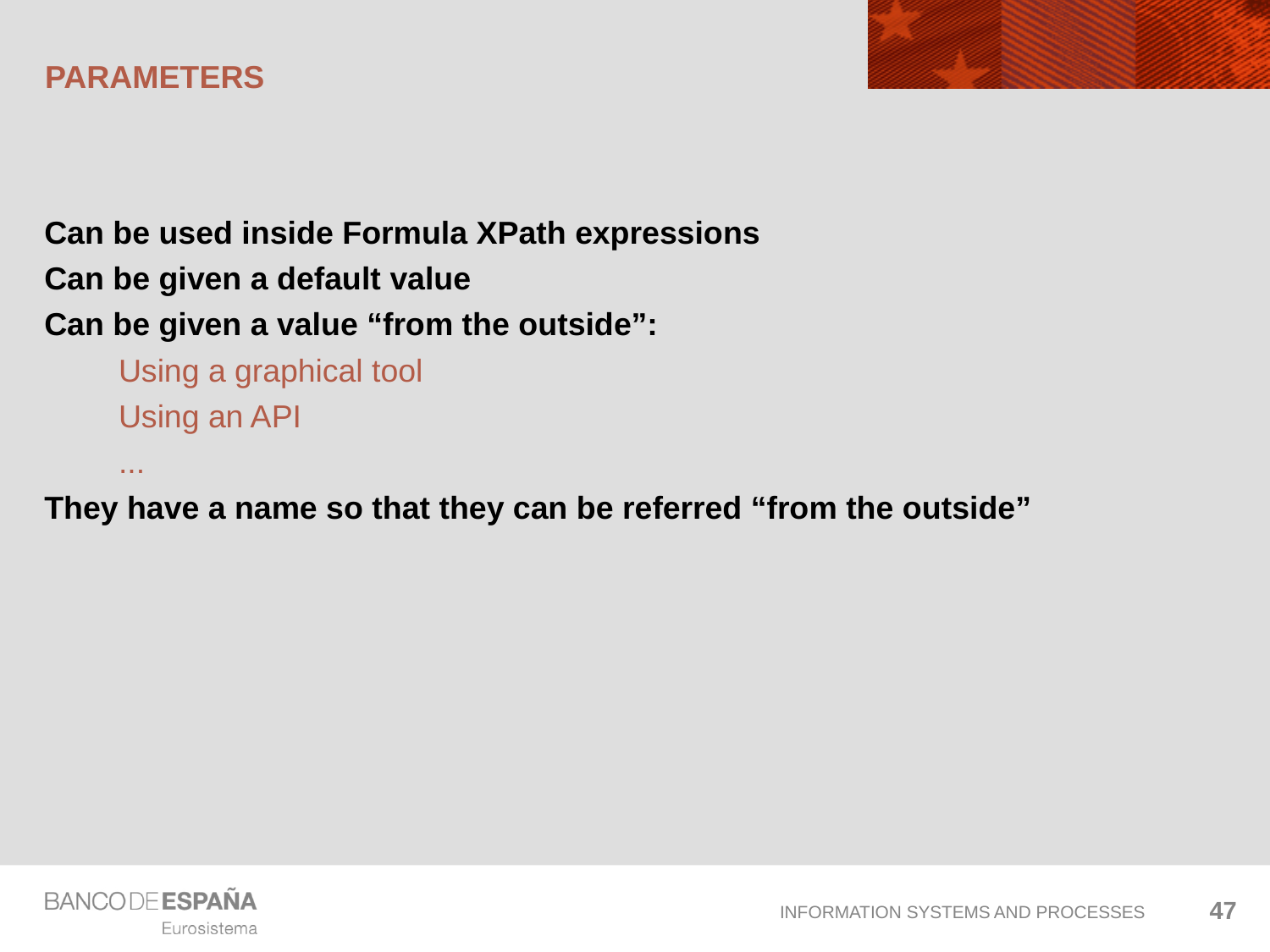

# parameters
Can be used inside Formula XPath expressions
Can be given a default value
Can be given a value “from the outside”:
Using a graphical tool
Using an API
...
They have a name so that they can be referred “from the outside”
47